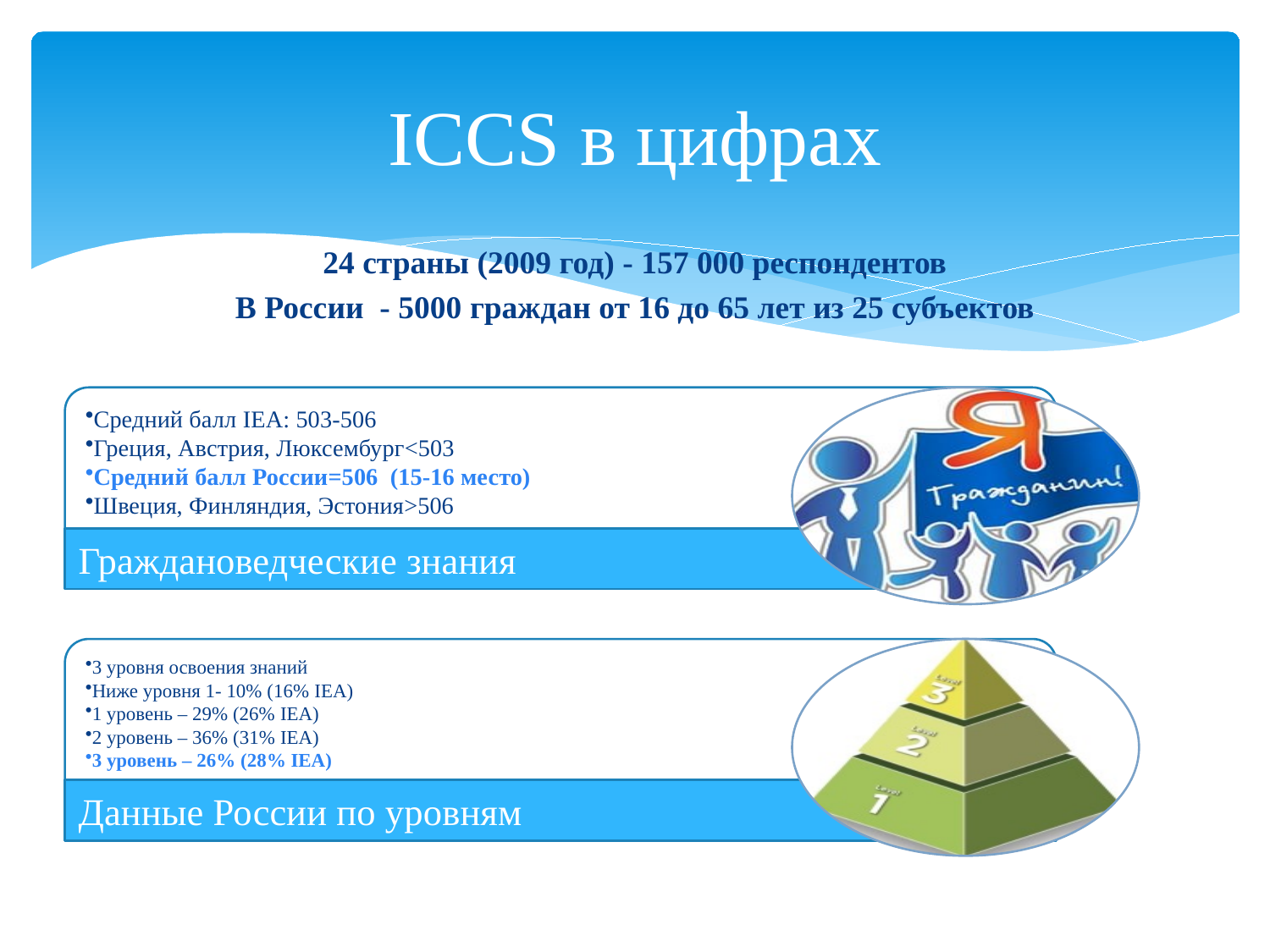

# ICCS в цифрах
24 страны (2009 год) - 157 000 респондентов
В России  - 5000 граждан от 16 до 65 лет из 25 субъектов
Граждановедческие знания
Данные России по уровням
Средний балл IEA: 503-506
Швеция, Финляндия, Эстония>506
Ниже уровня 1- 10% (16% IEA)
2 уровень – 36% (31% IEA)
3 уровня освоения знаний
1 уровень – 29% (26% IEA)
3 уровень – 26% (28% IEA)
Греция, Австрия, Люксембург<503
Средний балл России=506  (15-16 место)